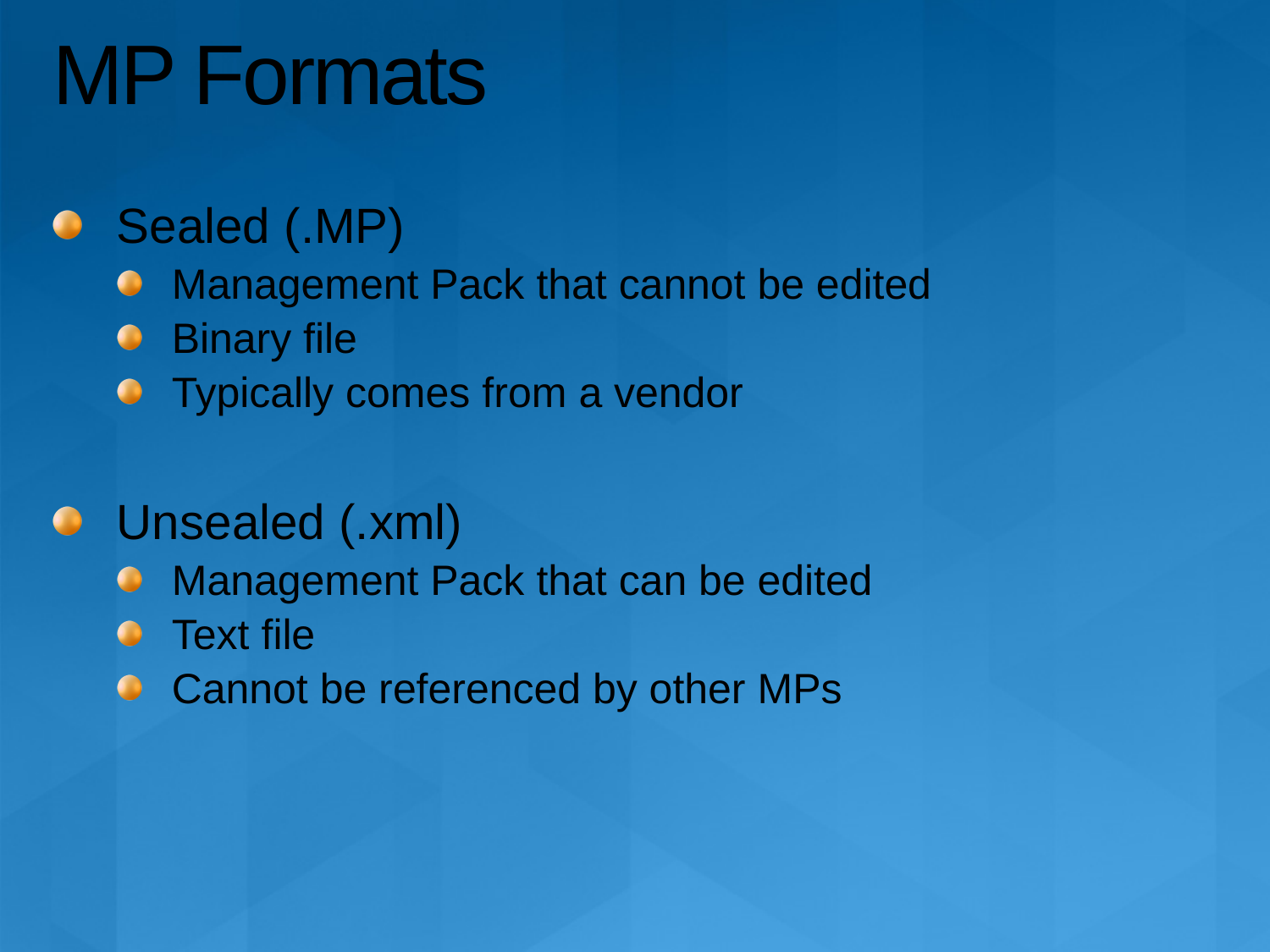

# MP Formats
Sealed (.MP)
Management Pack that cannot be edited
Binary file
Typically comes from a vendor

Unsealed (.xml)
Management Pack that can be edited
Text file
Cannot be referenced by other MPs